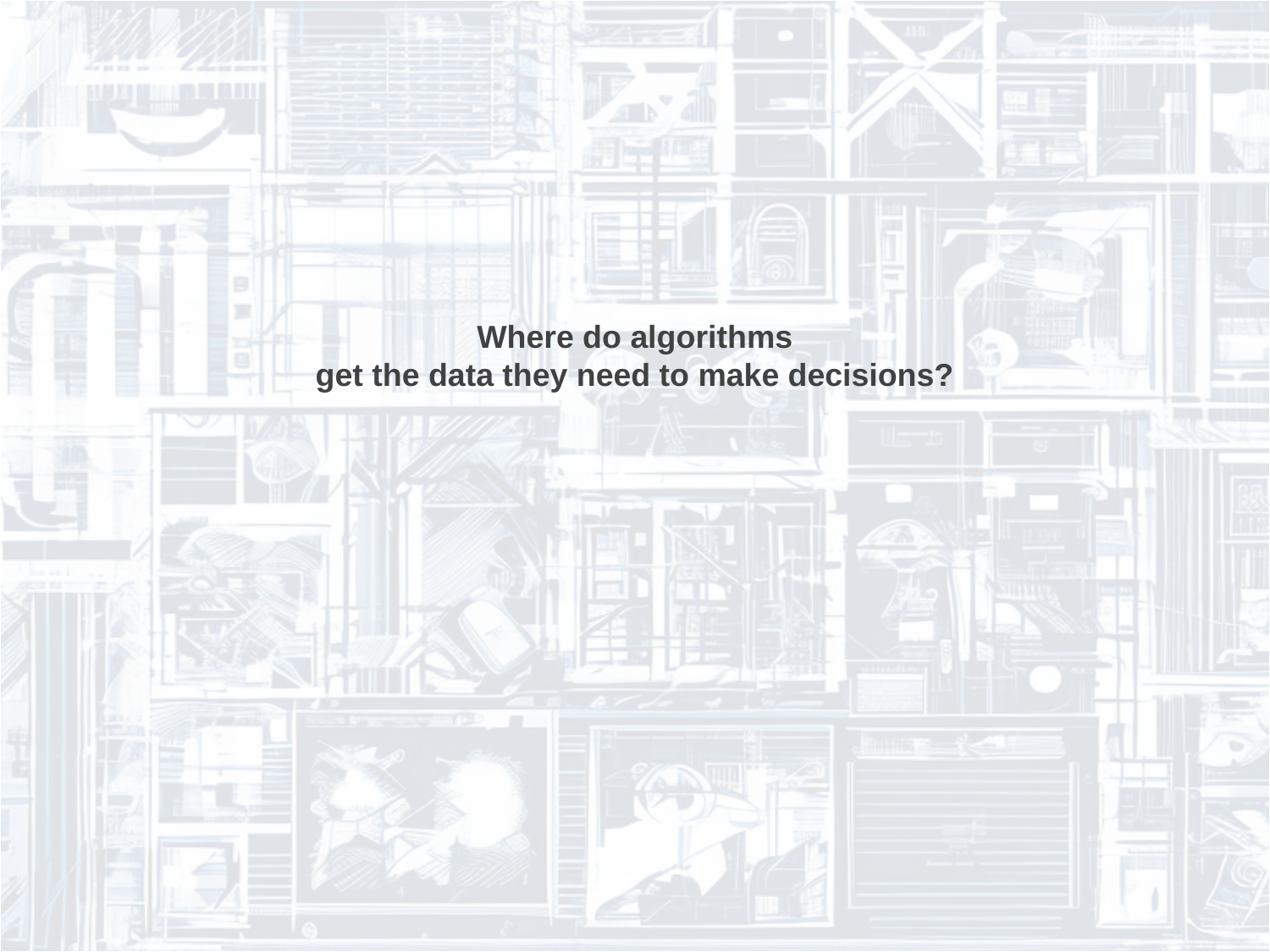

Where do algorithms
get the data they need to make decisions?